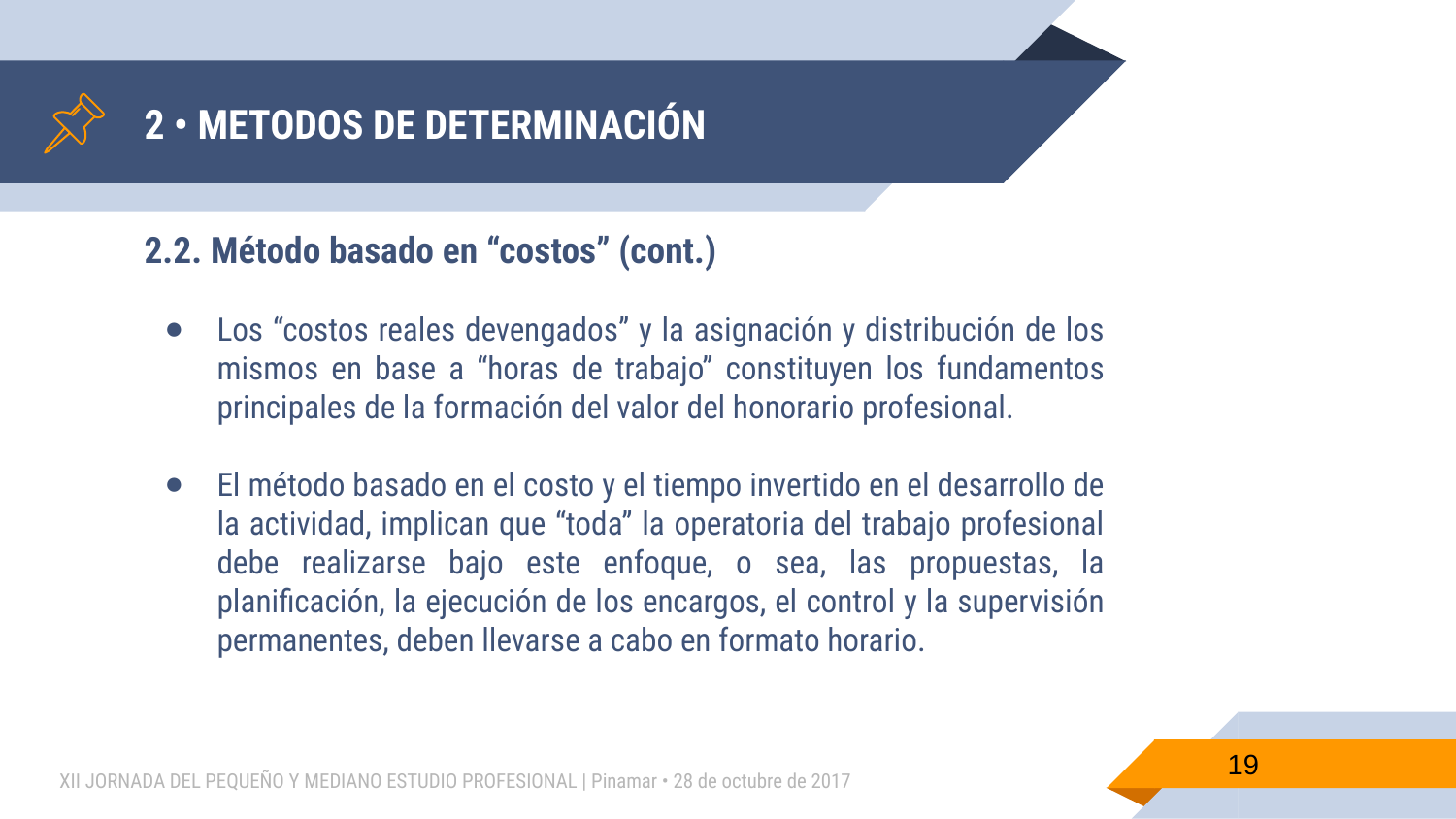

# 2 • METODOS DE DETERMINACIÓN

2.2. Método basado en “costos” (cont.)

Los “costos reales devengados” y la asignación y distribución de los mismos en base a “horas de trabajo” constituyen los fundamentos principales de la formación del valor del honorario profesional.

El método basado en el costo y el tiempo invertido en el desarrollo de la actividad, implican que “toda” la operatoria del trabajo profesional debe realizarse bajo este enfoque, o sea, las propuestas, la planificación, la ejecución de los encargos, el control y la supervisión permanentes, deben llevarse a cabo en formato horario.
19